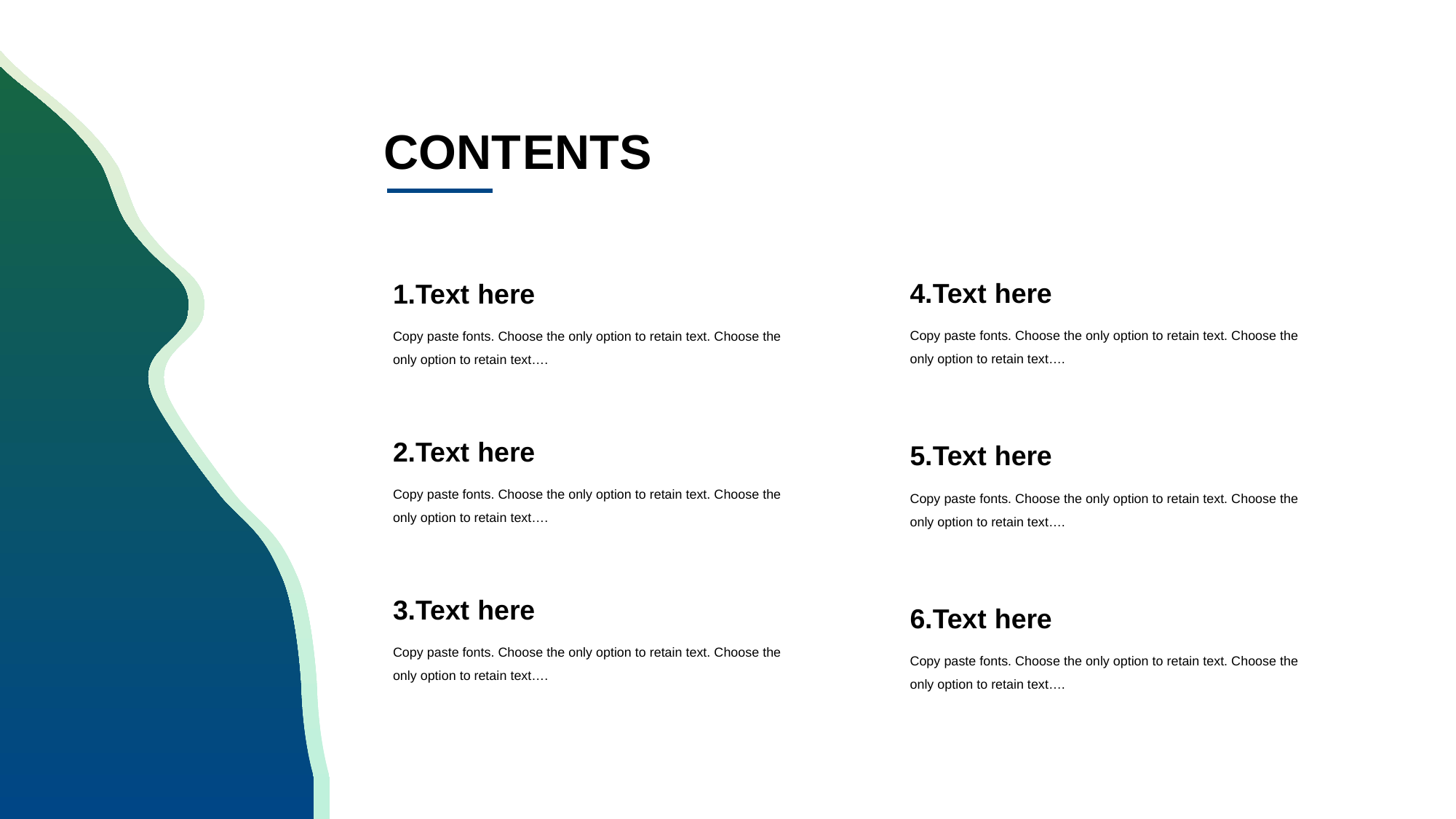

CONT  ENTS
4.Text  here
1.Text  here

Copy paste fonts. Choose the only option to retain text. Choose the  only option to retain text….
Copy paste fonts. Choose the only option to retain text. Choose the  only option to retain text….
2.Text  here
5.Text  here
Copy paste fonts. Choose the only option to retain text. Choose the  only option to retain text….
Copy paste fonts. Choose the only option to retain text. Choose the  only option to retain text….
3.Text  here
6.Text  here
Copy paste fonts. Choose the only option to retain text. Choose the  only option to retain text….
Copy paste fonts. Choose the only option to retain text. Choose the  only option to retain text….